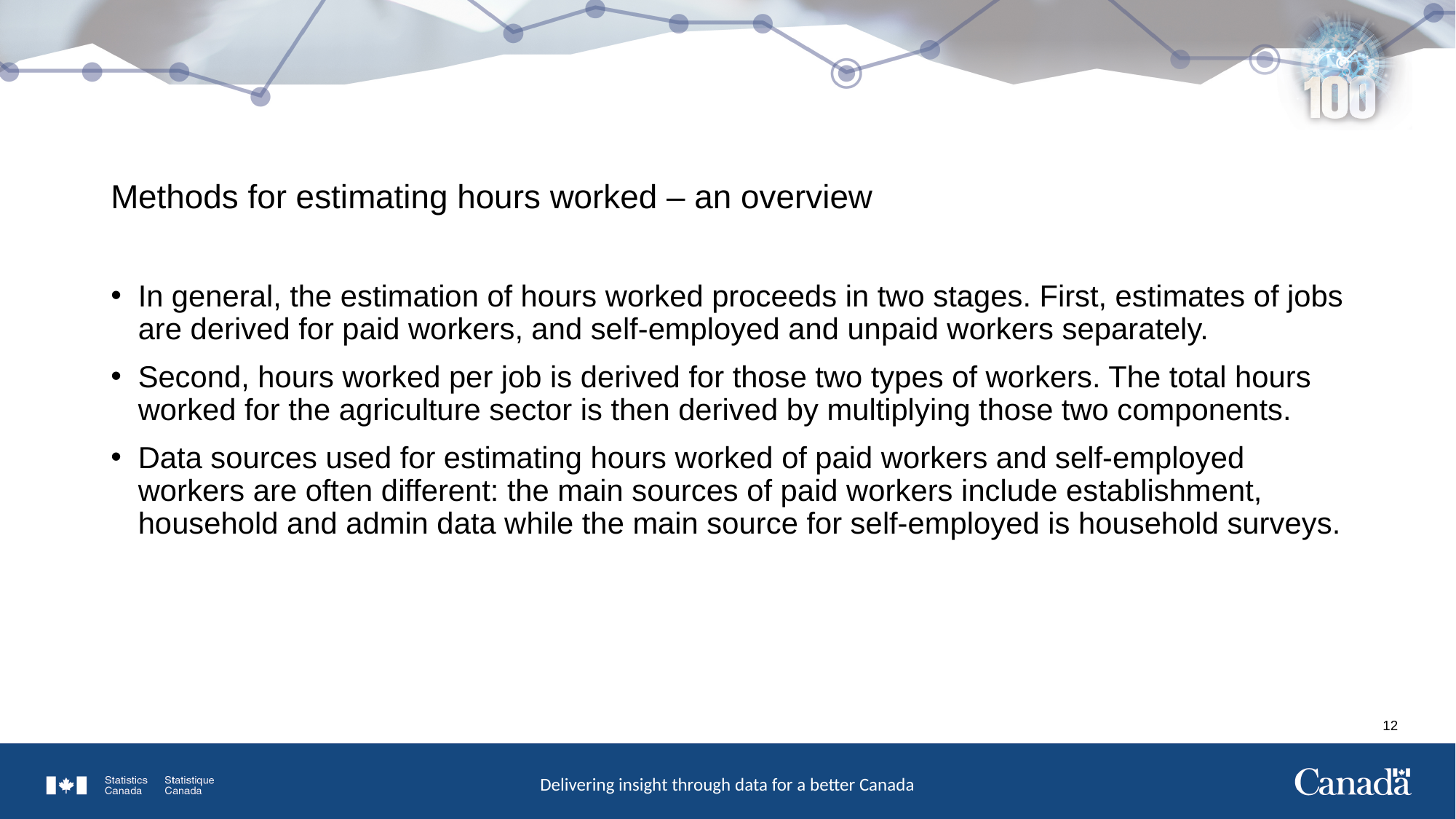

# Methods for estimating hours worked – an overview
In general, the estimation of hours worked proceeds in two stages. First, estimates of jobs are derived for paid workers, and self-employed and unpaid workers separately.
Second, hours worked per job is derived for those two types of workers. The total hours worked for the agriculture sector is then derived by multiplying those two components.
Data sources used for estimating hours worked of paid workers and self-employed workers are often different: the main sources of paid workers include establishment, household and admin data while the main source for self-employed is household surveys.
12